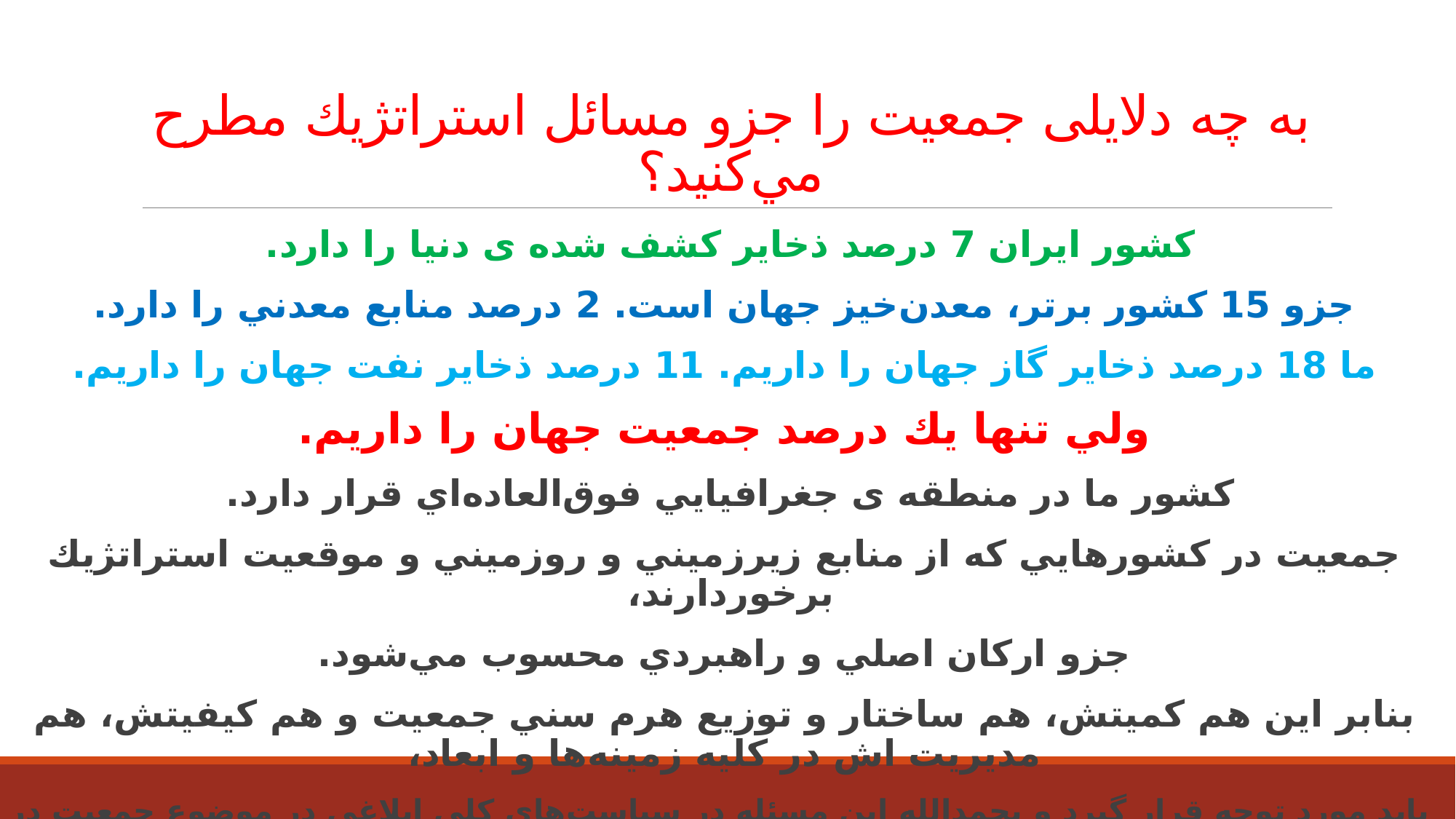

# به چه دلایلی جمعيت را جزو مسائل استراتژيك مطرح مي‌كنيد؟
كشور ايران 7 درصد ذخاير كشف شده ی دنيا را دارد.
جزو 15 كشور برتر، معدن‌خيز جهان است. 2 درصد منابع معدني را دارد.
 ما 18 درصد ذخاير گاز جهان را داريم. 11 درصد ذخاير نفت جهان را داريم.
ولي تنها يك درصد جمعيت جهان را داريم.
كشور ما در منطقه ی جغرافيايي فوق‌العاده‌اي قرار دارد.
جمعيت در كشورهايي كه از منابع زيرزميني و روزميني و موقعيت استراتژيك برخوردارند،
جزو اركان اصلي و راهبردي محسوب مي‌شود.
بنابر این هم كميتش، هم ساختار و توزيع هرم سني جمعیت و هم كيفيتش، ‌هم مديريت اش در كليه زمينه‌ها و ابعاد،
 بايد مورد توجه قرار گيرد و بحمدالله اين مسئله در سياست‌هاي كلي ابلاغي در موضوع جمعيت در همه ی بخش ها و زوايا ديده شده است.